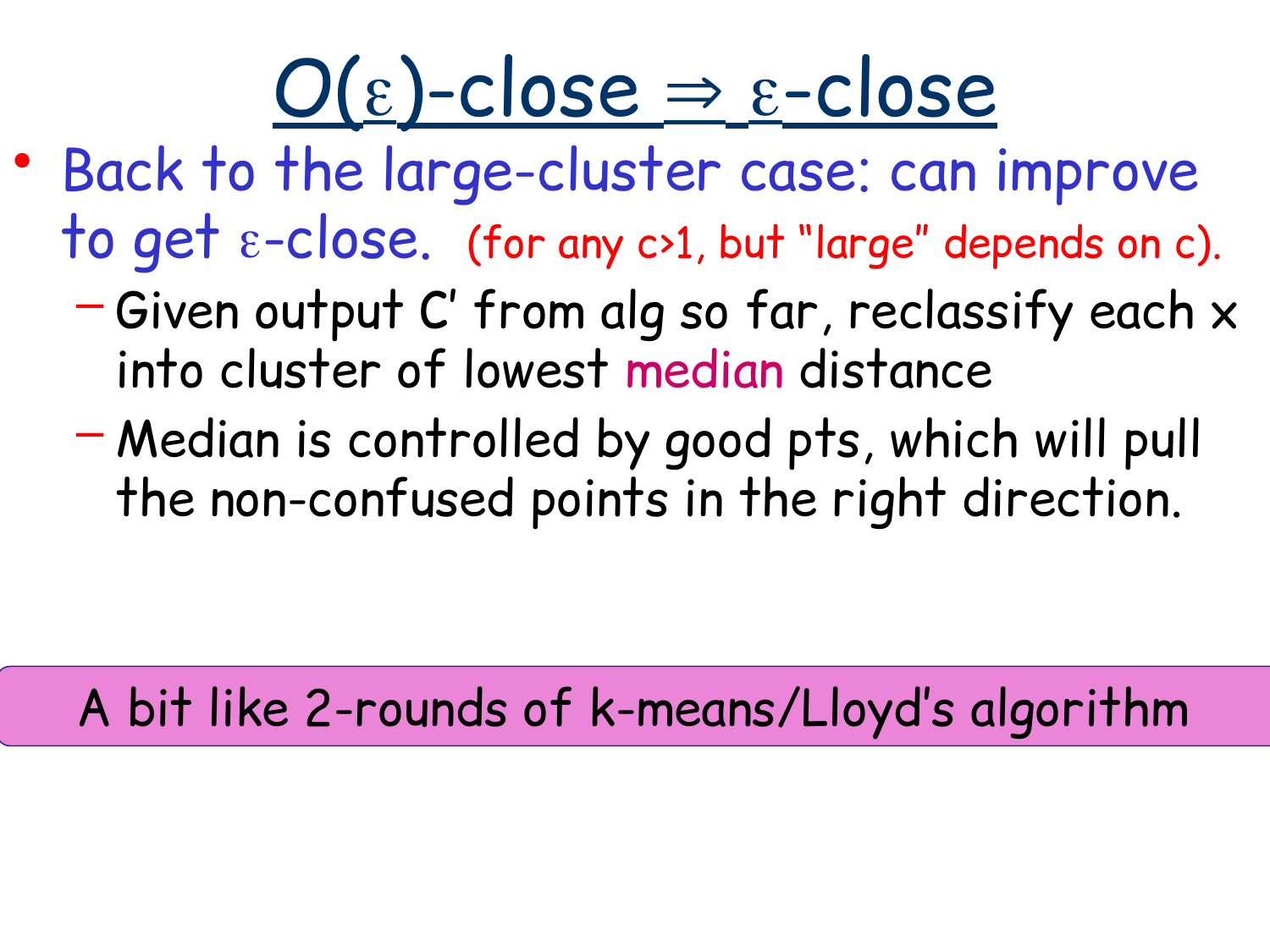

# O(ε)-close ⇒ ε-close
Back to the large-cluster case: can improve to get ε-close.  (for any c>1, but “large” depends on c).
Given output C’ from alg so far, reclassify each x into cluster of lowest median distance
Median is controlled by good pts, which will pull the non-confused points in the right direction.
A bit like 2-rounds of k-means/Lloyd’s algorithm